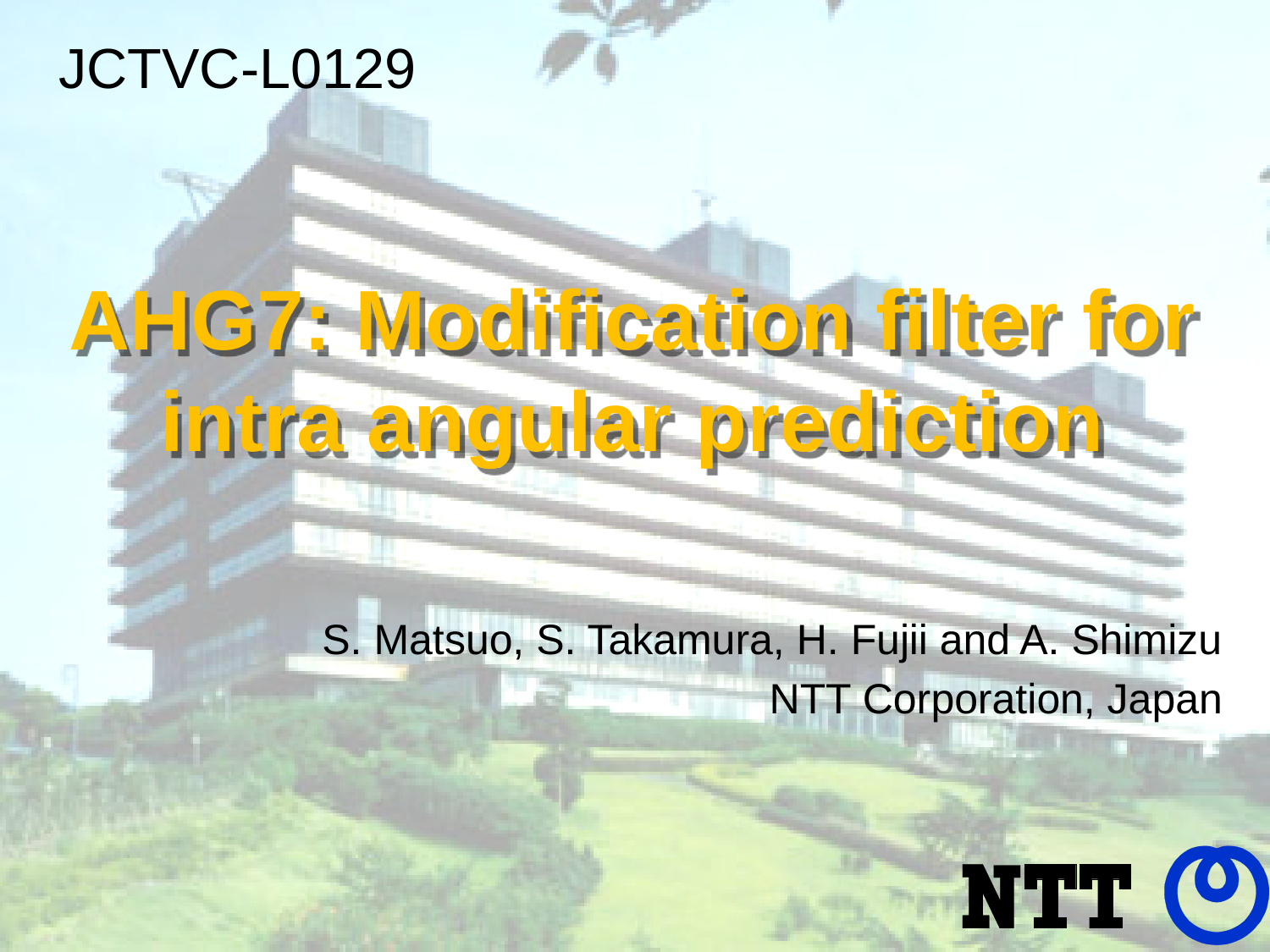

JCTVC-L0129
AHG7: Modification filter for intra angular prediction
S. Matsuo, S. Takamura, H. Fujii and A. Shimizu
NTT Corporation, Japan